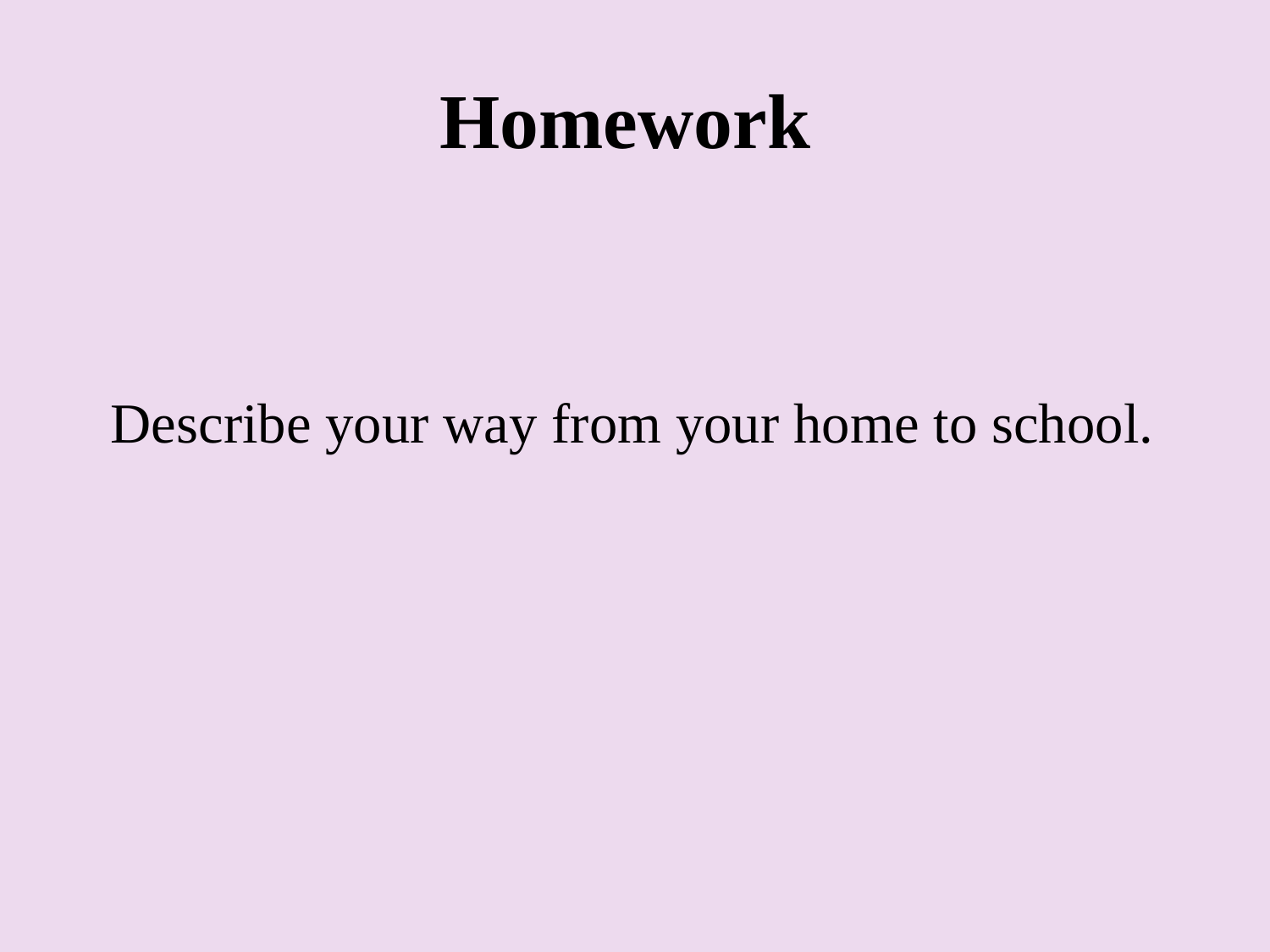

# Homework

Describe your way from your home to school.